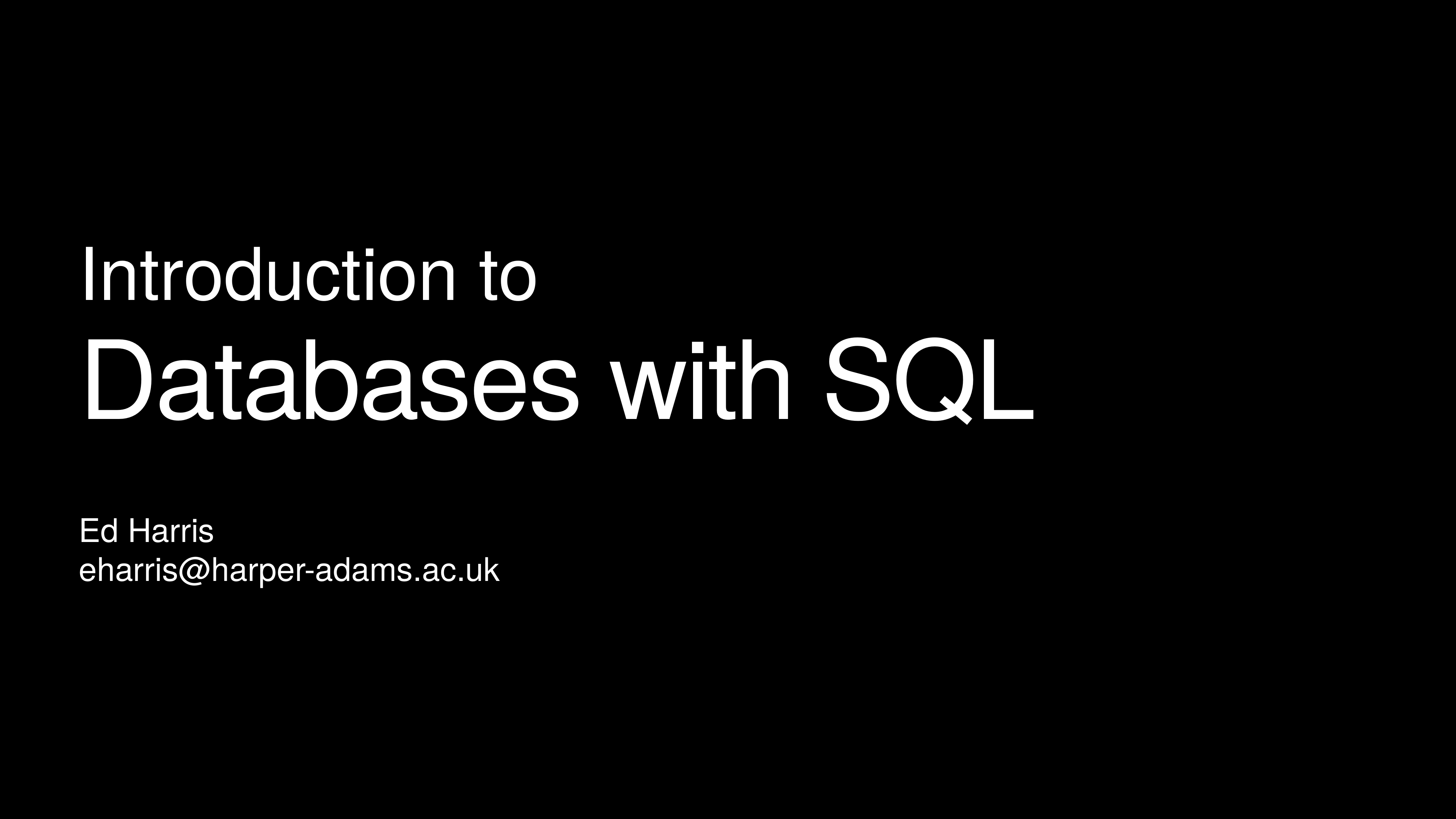

Introduction to
# Databases with SQL
Ed Harris
eharris@harper-adams.ac.uk